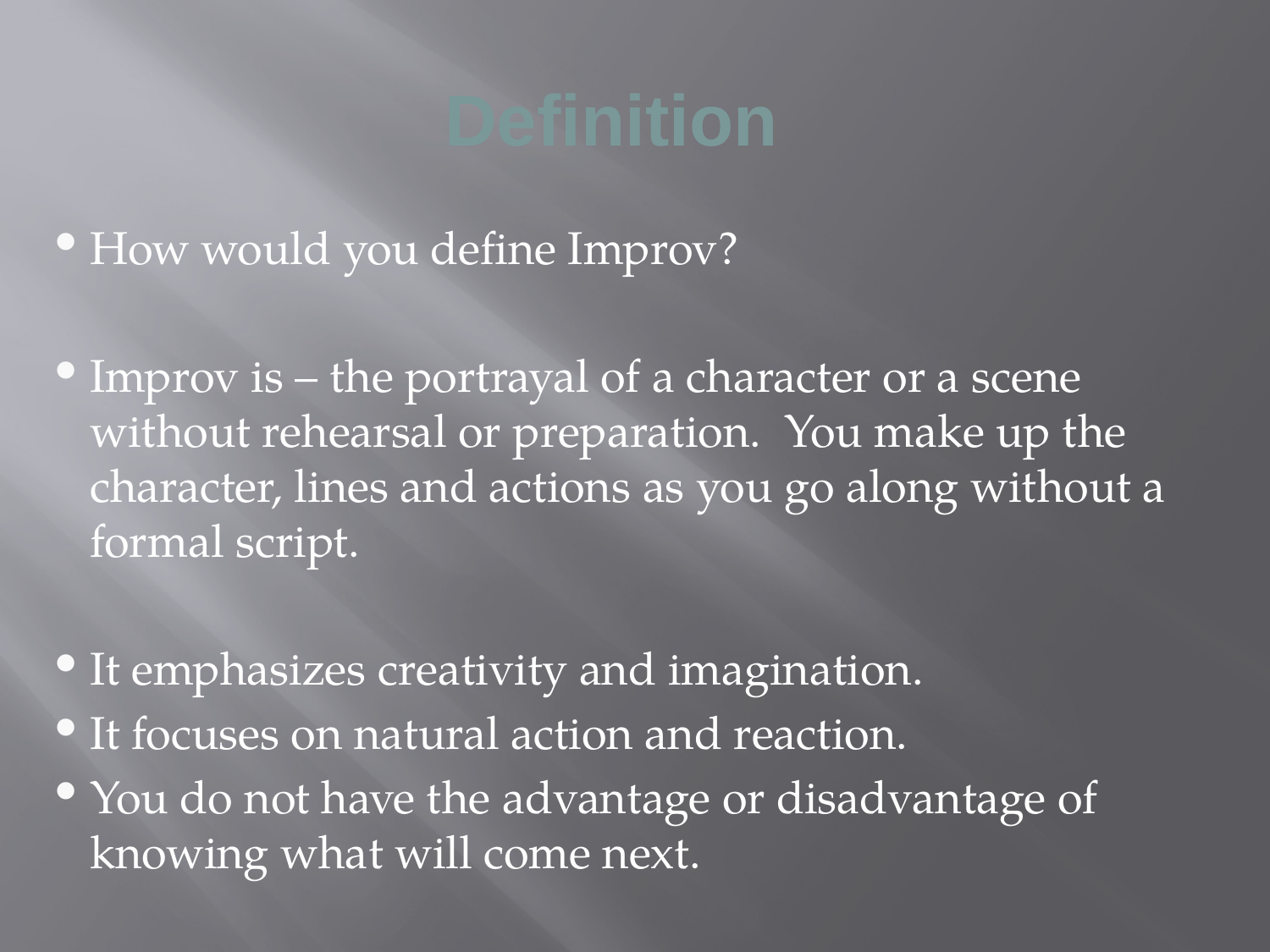

# Definition
How would you define Improv?

Improv is – the portrayal of a character or a scene without rehearsal or preparation.  You make up the character, lines and actions as you go along without a formal script.

It emphasizes creativity and imagination.
It focuses on natural action and reaction.
You do not have the advantage or disadvantage of knowing what will come next.